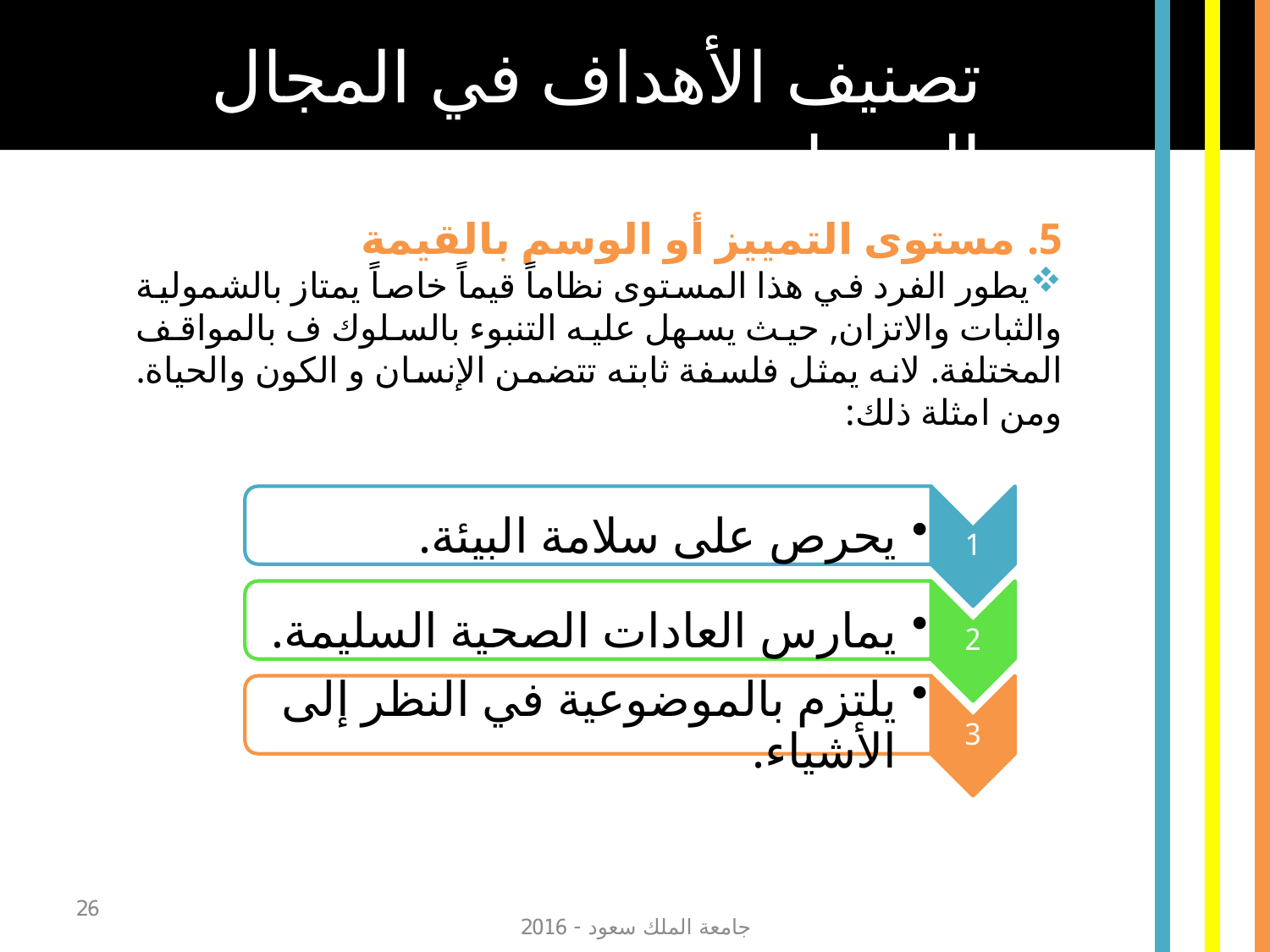

تصنيف الأهداف في المجال الوجداني
5. مستوى التمييز أو الوسم بالقيمة
يطور الفرد في هذا المستوى نظاماً قيماً خاصاً يمتاز بالشمولية والثبات والاتزان, حيث يسهل عليه التنبوء بالسلوك ف بالمواقف المختلفة. لانه يمثل فلسفة ثابته تتضمن الإنسان و الكون والحياة. ومن امثلة ذلك:
1
يحرص على سلامة البيئة.
2
يمارس العادات الصحية السليمة.
3
يلتزم بالموضوعية في النظر إلى الأشياء.
26
جامعة الملك سعود - 2016